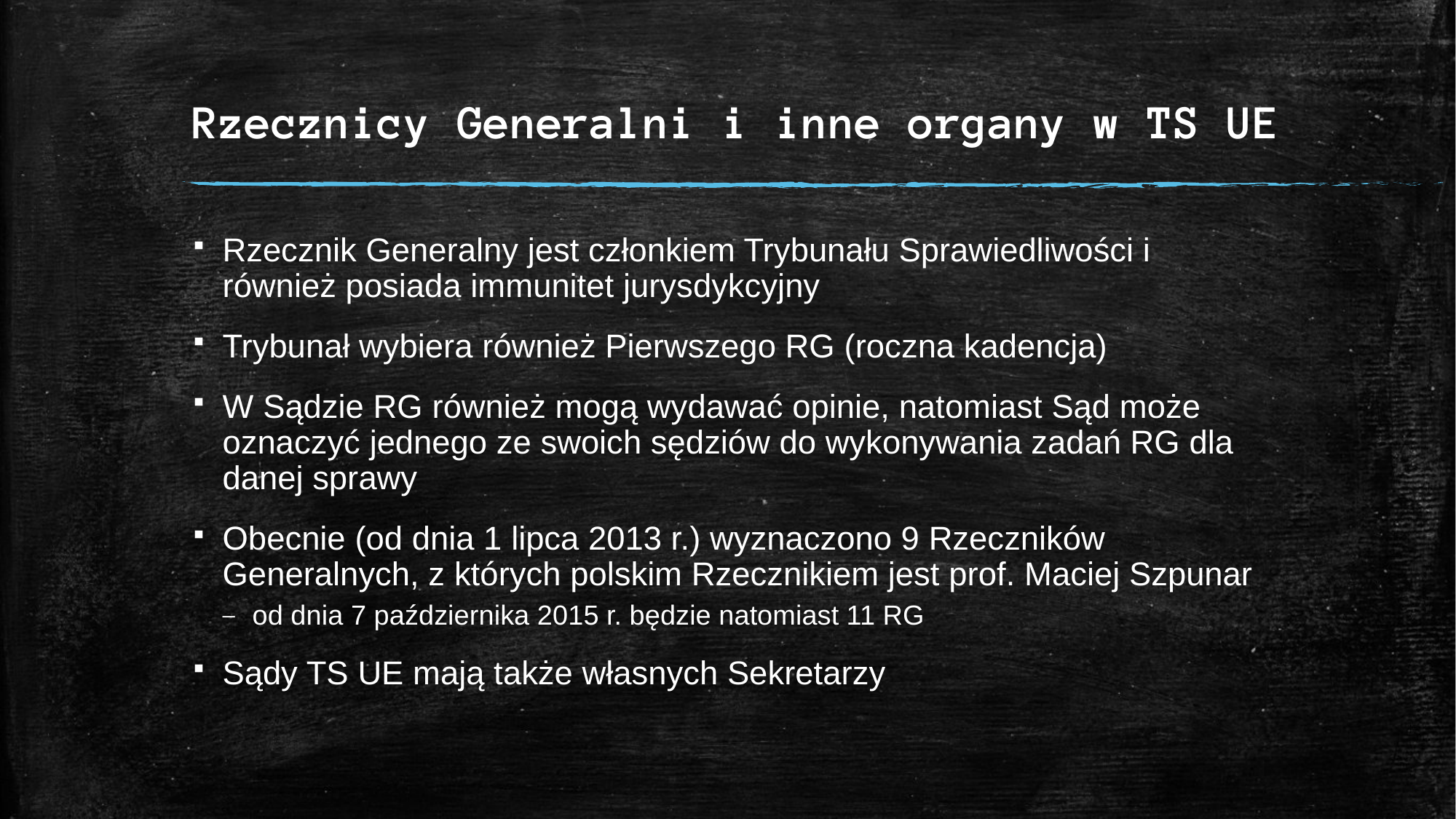

# Rzecznicy Generalni i inne organy w TS UE
Rzecznik Generalny jest członkiem Trybunału Sprawiedliwości i również posiada immunitet jurysdykcyjny
Trybunał wybiera również Pierwszego RG (roczna kadencja)
W Sądzie RG również mogą wydawać opinie, natomiast Sąd może oznaczyć jednego ze swoich sędziów do wykonywania zadań RG dla danej sprawy
Obecnie (od dnia 1 lipca 2013 r.) wyznaczono 9 Rzeczników Generalnych, z których polskim Rzecznikiem jest prof. Maciej Szpunar
od dnia 7 października 2015 r. będzie natomiast 11 RG
Sądy TS UE mają także własnych Sekretarzy